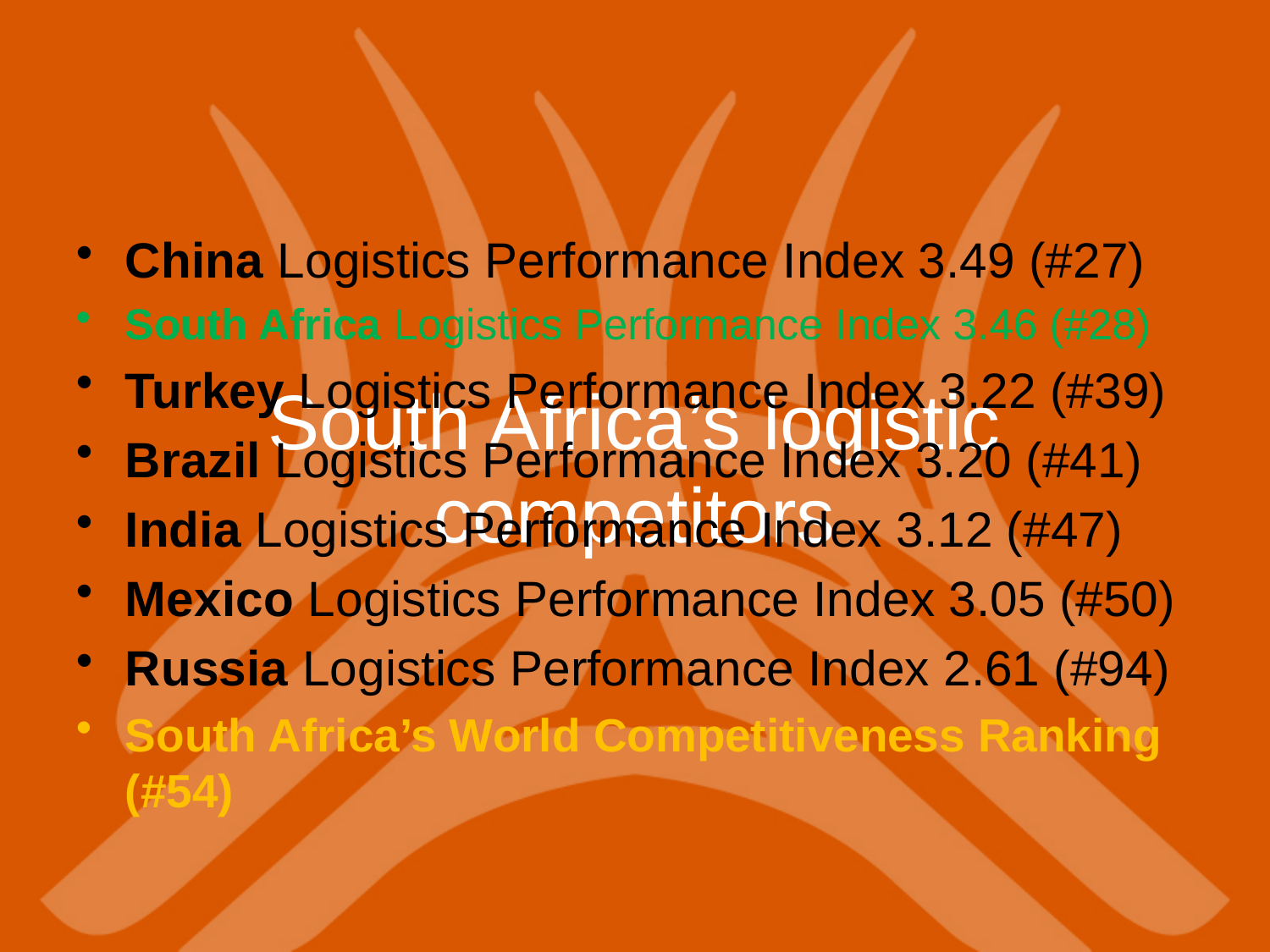

China Logistics Performance Index 3.49 (#27)
South Africa Logistics Performance Index 3.46 (#28)
Turkey Logistics Performance Index 3.22 (#39)
Brazil Logistics Performance Index 3.20 (#41)
India Logistics Performance Index 3.12 (#47)
Mexico Logistics Performance Index 3.05 (#50)
Russia Logistics Performance Index 2.61 (#94)
South Africa’s World Competitiveness Ranking (#54)

# South Africa’s logistic competitors